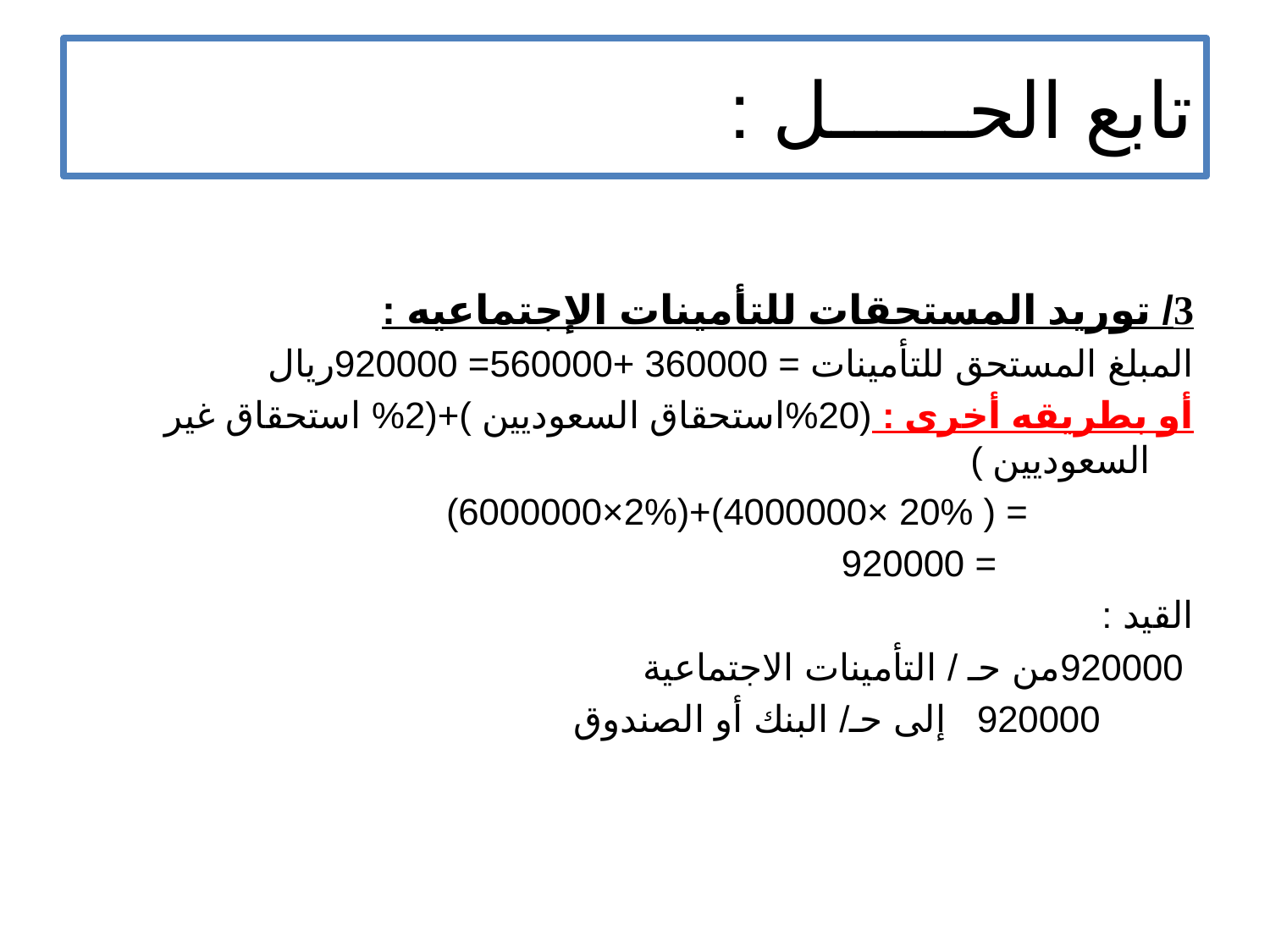

# تابع الحــــــل :

3/ توريد المستحقات للتأمينات الإجتماعيه :
المبلغ المستحق للتأمينات = 360000 +560000= 920000ريال
أو بطريقه أخرى : (20%استحقاق السعوديين )+(2% استحقاق غير السعوديين )
                = ( 20% ×4000000)+(2%×6000000)
                   = 920000
القيد :
 920000من حـ / التأمينات الاجتماعية
         920000   إلى حـ/ البنك أو الصندوق